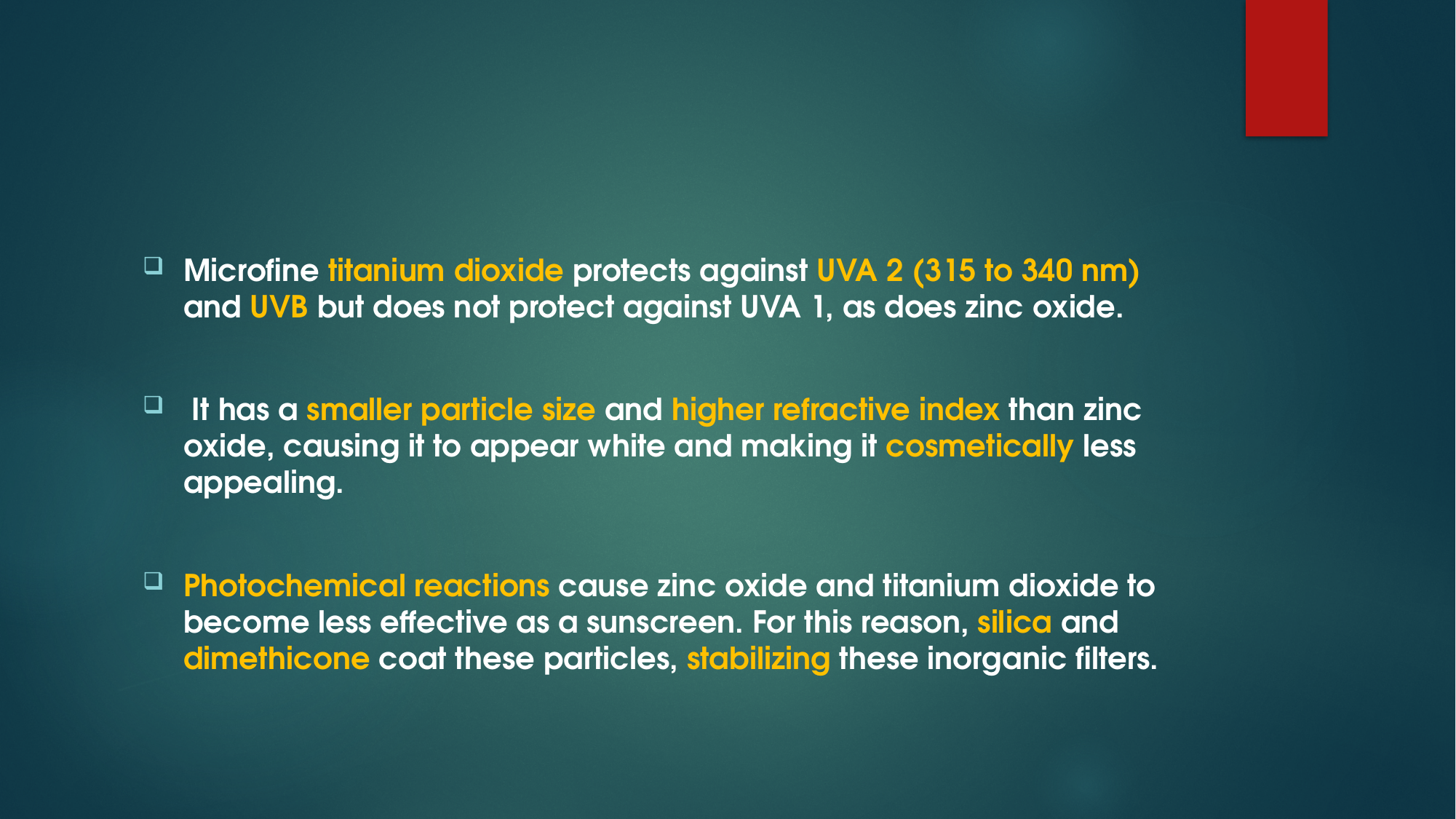

#
Microfine titanium dioxide protects against UVA 2 (315 to 340 nm) and UVB but does not protect against UVA 1, as does zinc oxide.

 It has a smaller particle size and higher refractive index than zinc oxide, causing it to appear white and making it cosmetically less appealing.

Photochemical reactions cause zinc oxide and titanium dioxide to become less effective as a sunscreen. For this reason, silica and dimethicone coat these particles, stabilizing these inorganic filters.